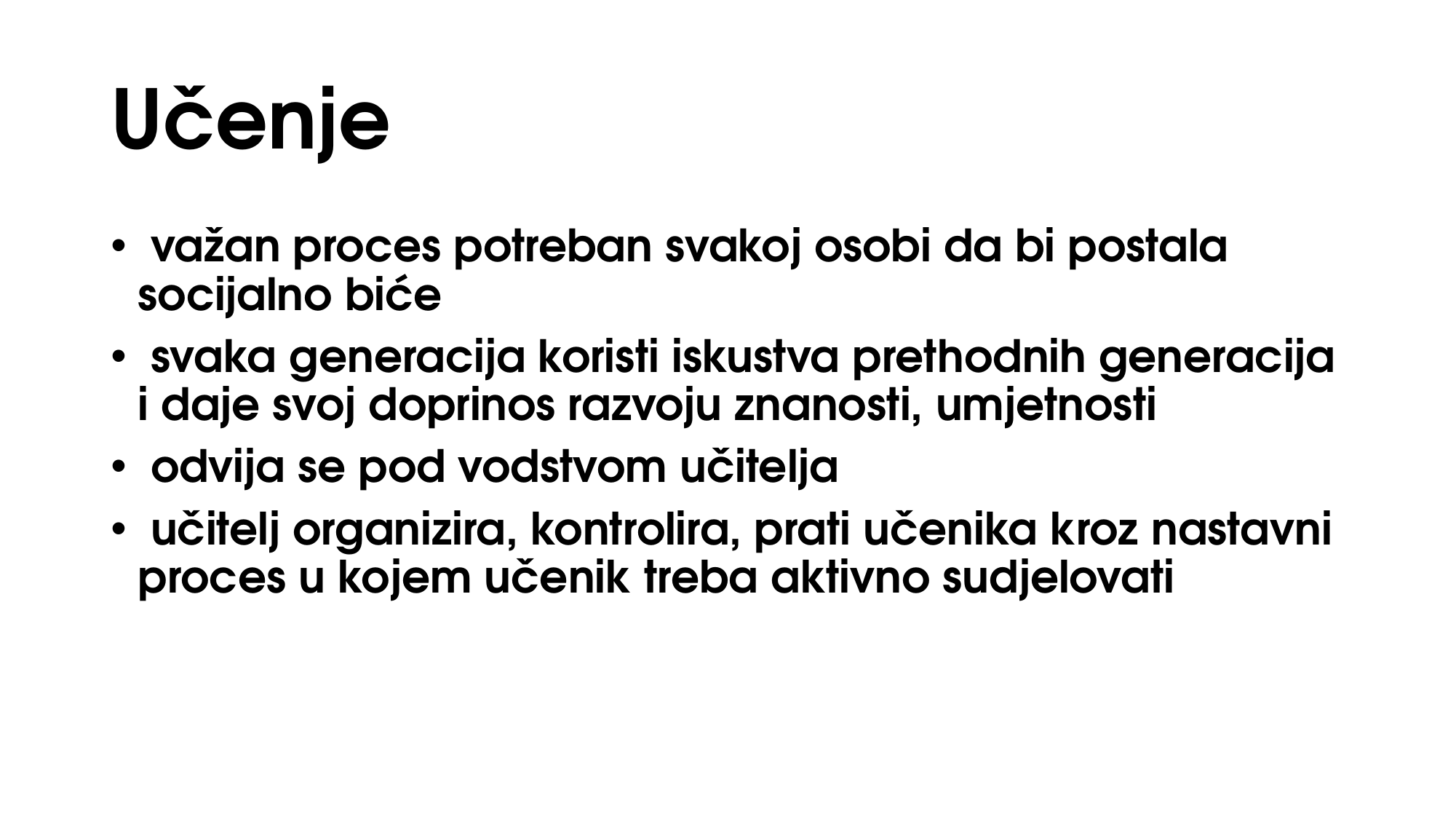

# Učenje
 važan proces potreban svakoj osobi da bi postala  socijalno biće
 svaka generacija koristi iskustva prethodnih generacija i daje svoj doprinos razvoju znanosti, umjetnosti
 odvija se pod vodstvom učitelja
 učitelj organizira, kontrolira, prati učenika kroz nastavni proces u kojem učenik treba aktivno sudjelovati